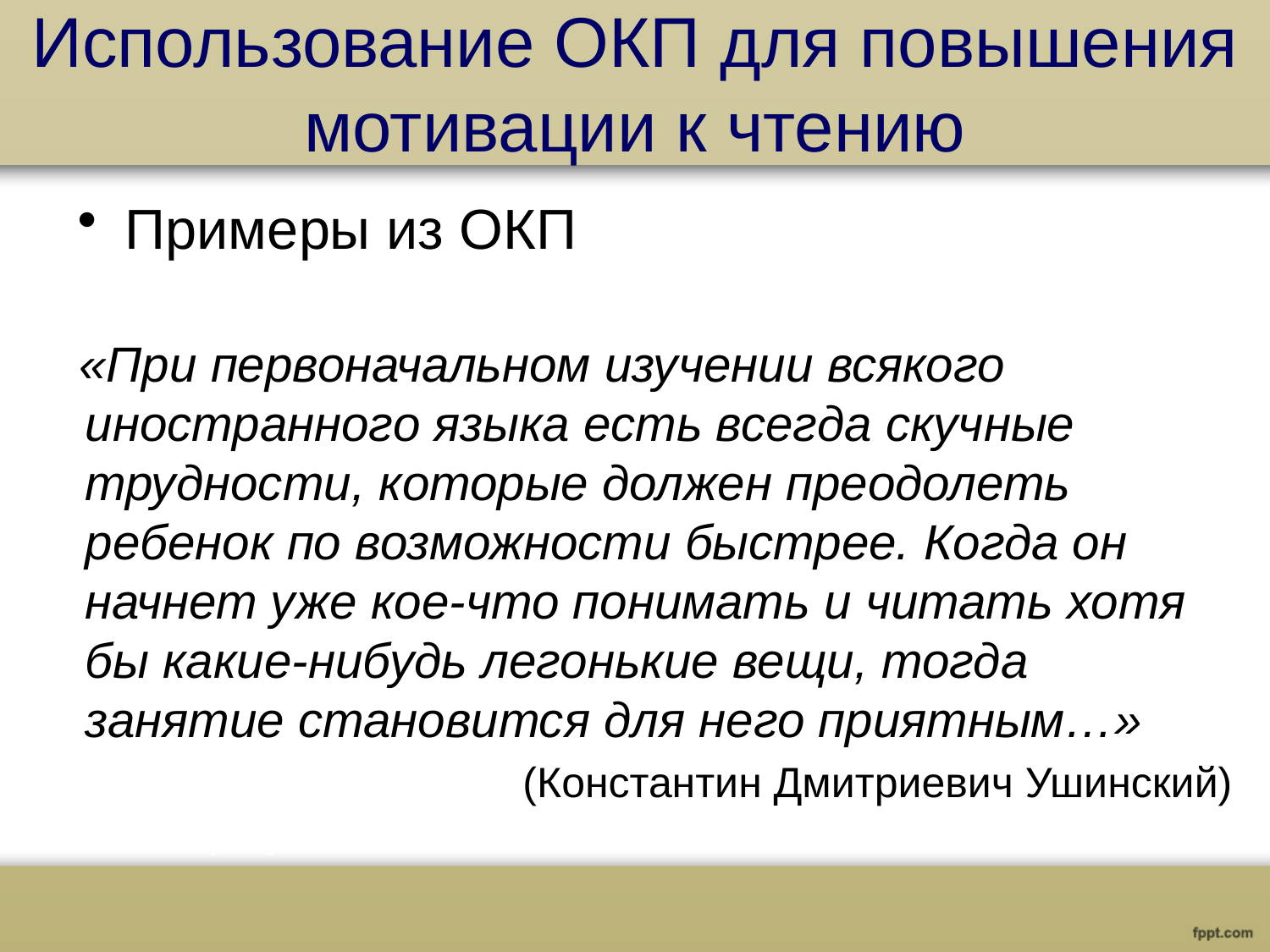

# Использование ОКП для повышения мотивации к чтению
Примеры из ОКП
   «При первоначальном изучении всякого иностранного языка есть всегда скучные трудности, которые должен преодолеть ребенок по возможности быстрее. Когда он начнет уже кое-что понимать и читать хотя бы какие-нибудь легонькие вещи, тогда занятие становится для него приятным…»
(Константин Дмитриевич Ушинский)